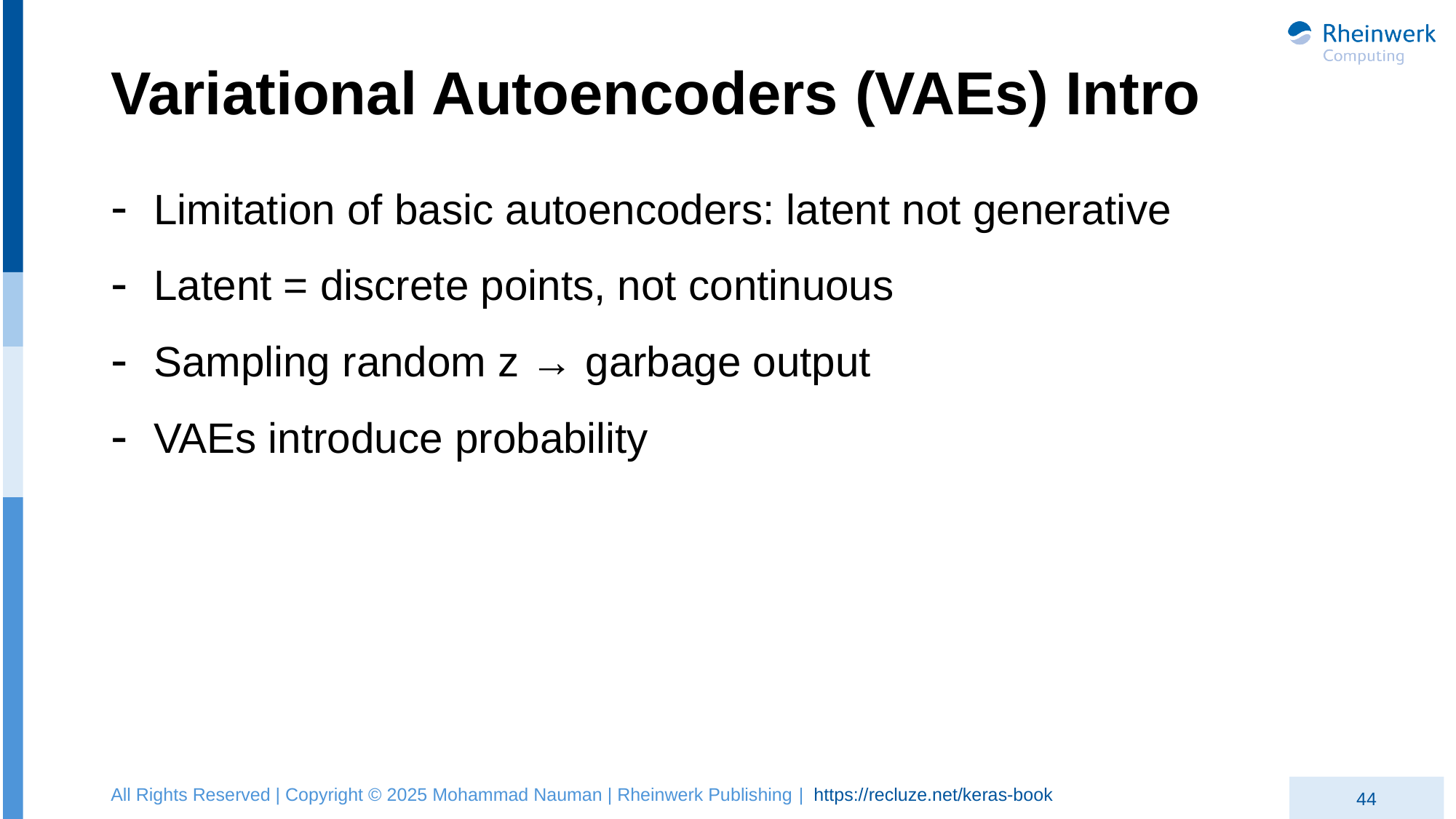

# Variational Autoencoders (VAEs) Intro
Limitation of basic autoencoders: latent not generative
Latent = discrete points, not continuous
Sampling random z → garbage output
VAEs introduce probability